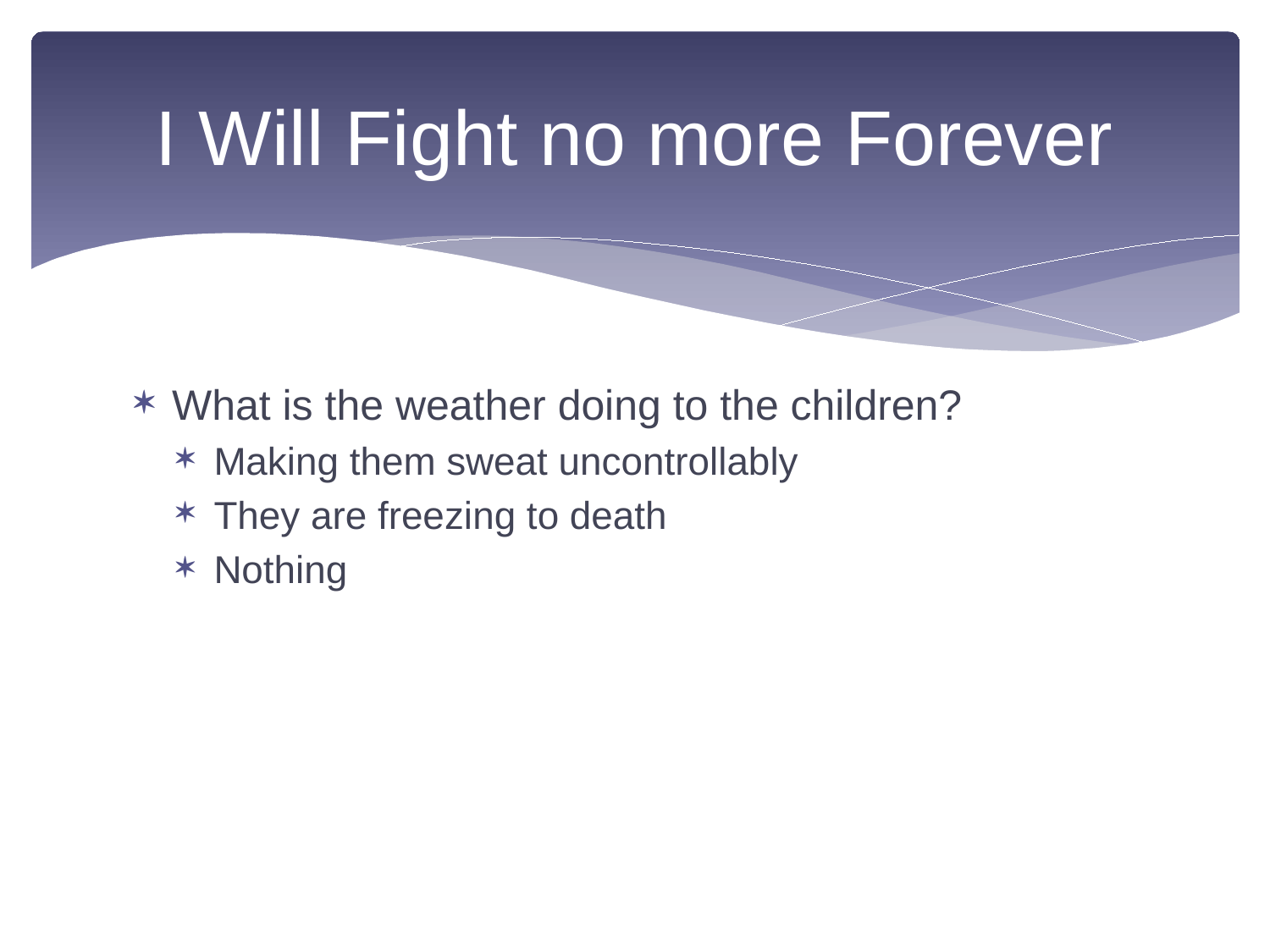

# I Will Fight no more Forever
What is the weather doing to the children?
Making them sweat uncontrollably
They are freezing to death
Nothing